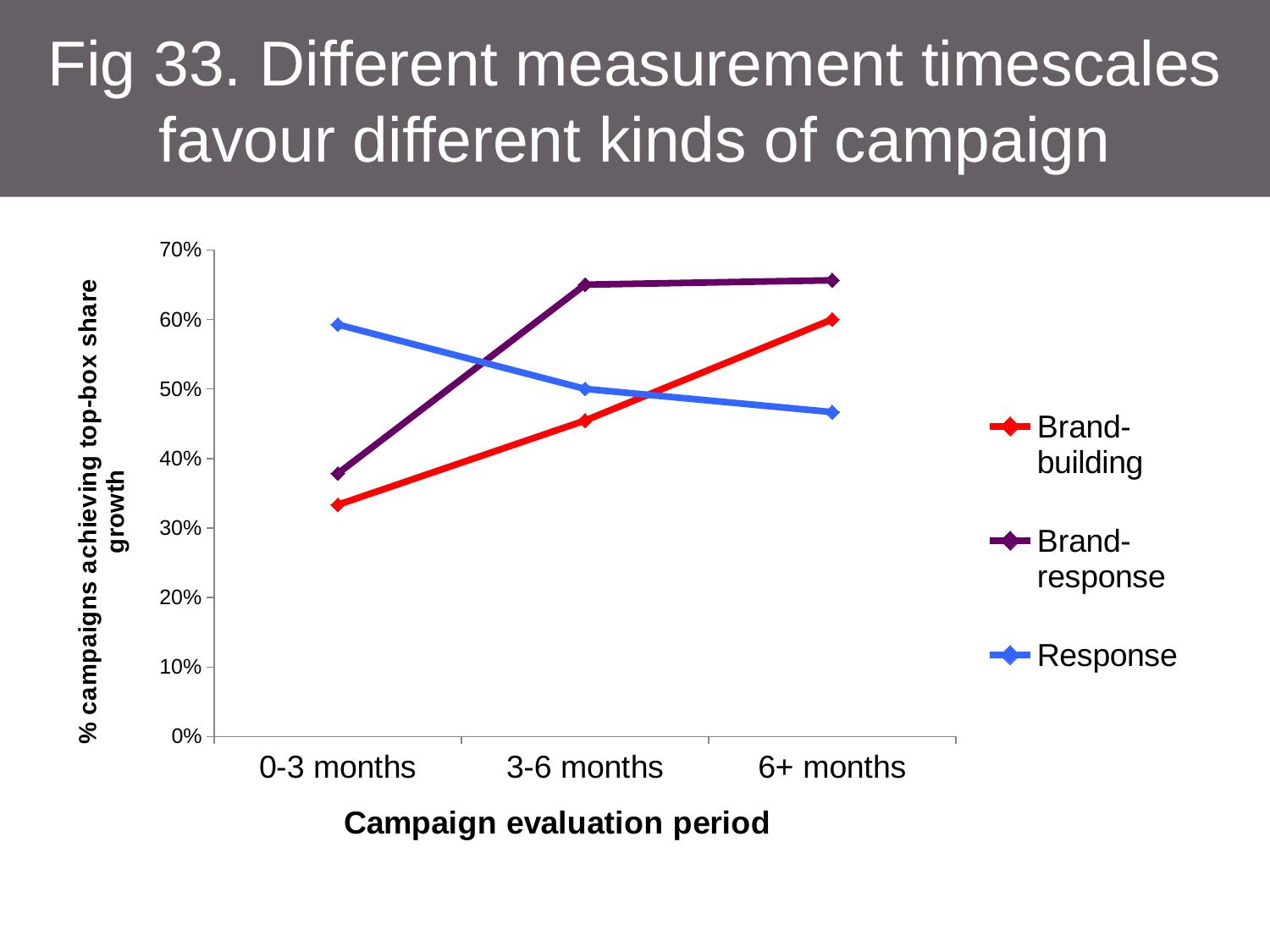

# Fig 33. Different measurement timescales favour different kinds of campaign

### Chart

| Category | Brand-building | Brand-response | Response |
|---|---|---|---|
| 0-3 months | 0.333333333333333 | 0.378378378378378 | 0.592592592592593 |
| 3-6 months | 0.454545454545454 | 0.65 | 0.5 |
| 6+ months | 0.6 | 0.65625 | 0.466666666666667 |